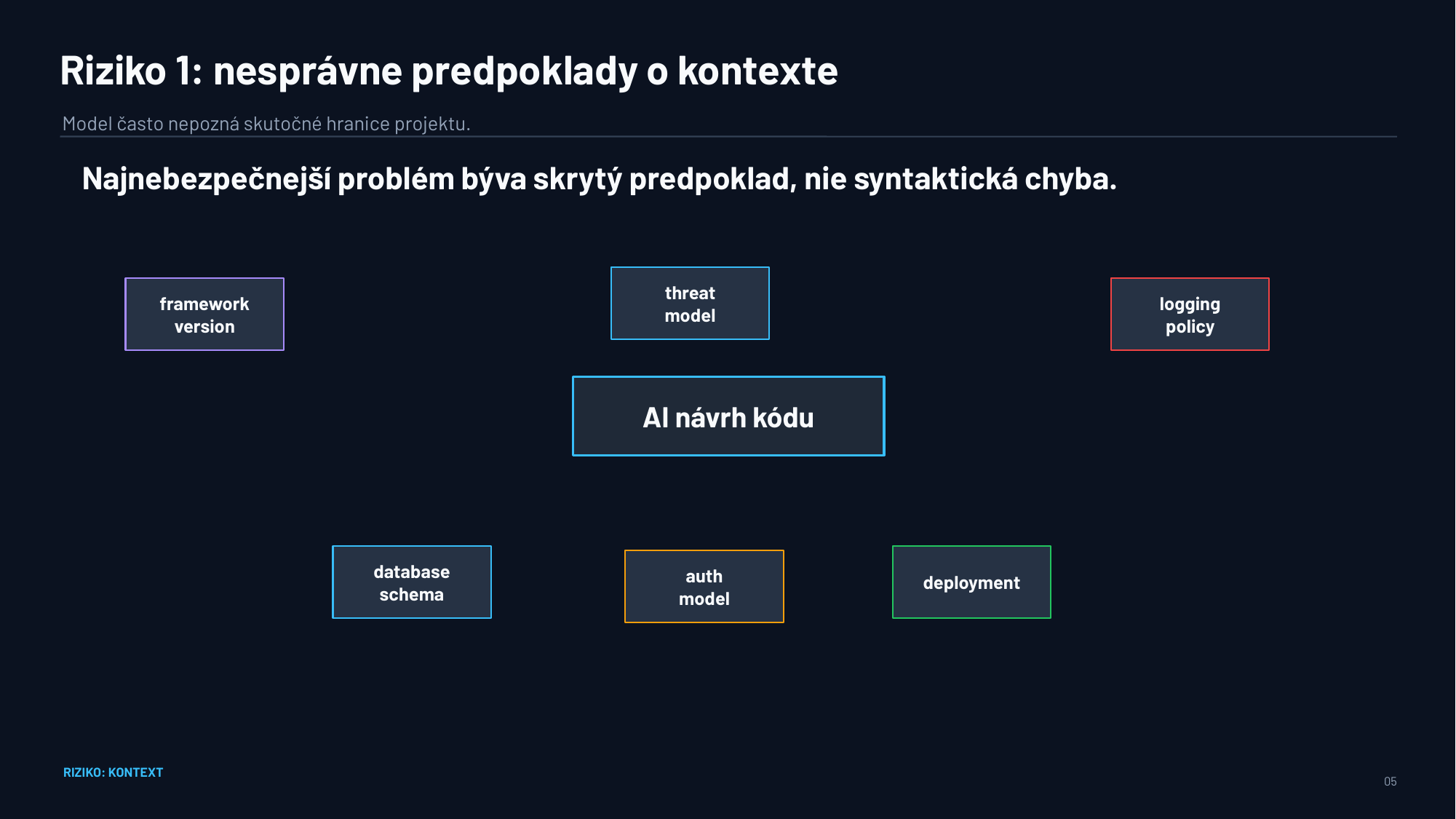

Riziko 1: nesprávne predpoklady o kontexte
Model často nepozná skutočné hranice projektu.

Najnebezpečnejší problém býva skrytý predpoklad, nie syntaktická chyba.
threat
model
framework
version
logging
policy
AI návrh kódu
database
schema
deployment
auth
model
RIZIKO: KONTEXT
05